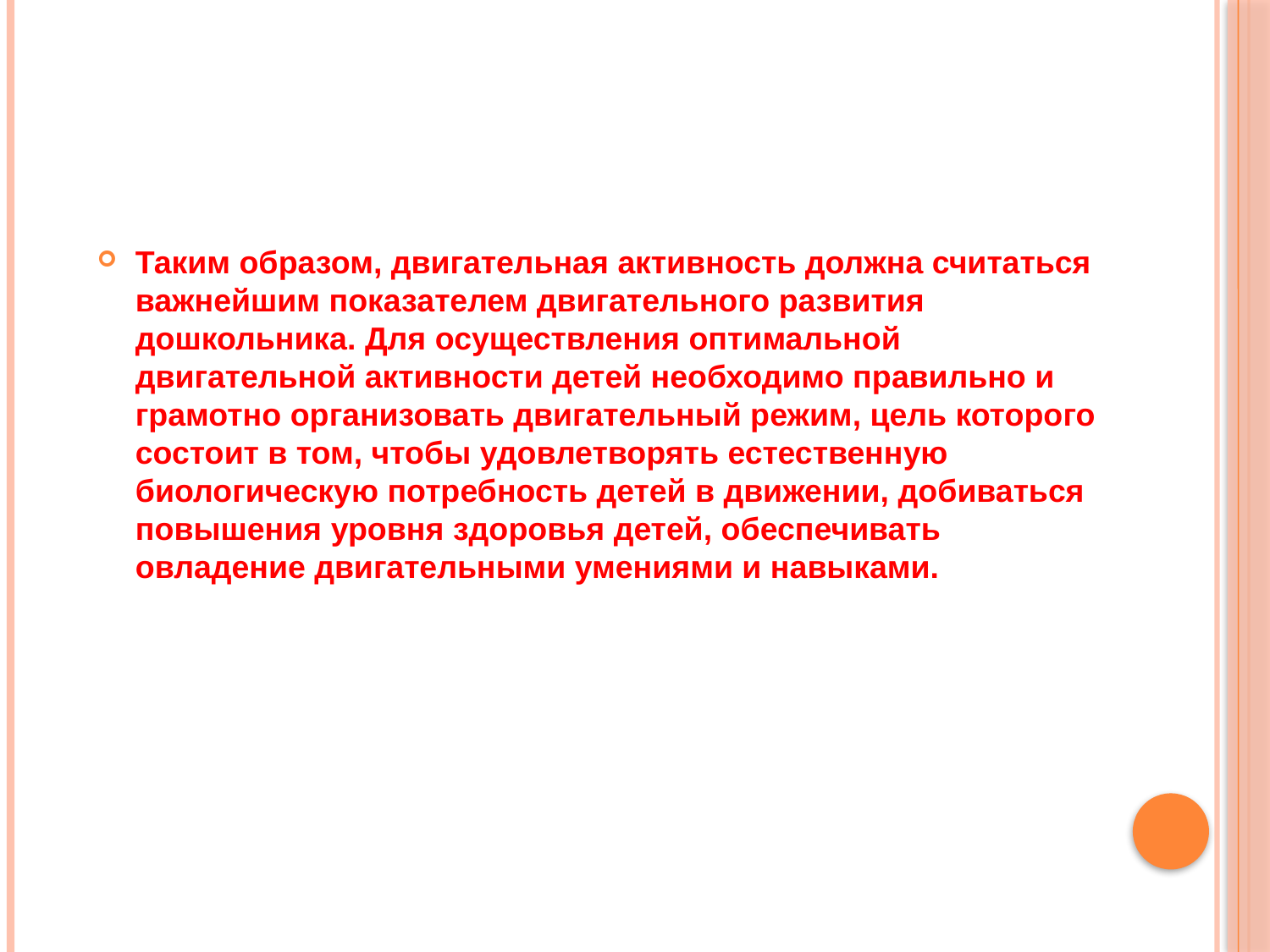

Таким образом, двигательная активность должна считаться важнейшим показателем двигательного развития дошкольника. Для осуществления оптимальной двигательной активности детей необходимо правильно и грамотно организовать двигательный режим, цель которого состоит в том, чтобы удовлетворять естественную биологическую потребность детей в движении, добиваться повышения уровня здоровья детей, обеспечивать овладение двигательными умениями и навыками.